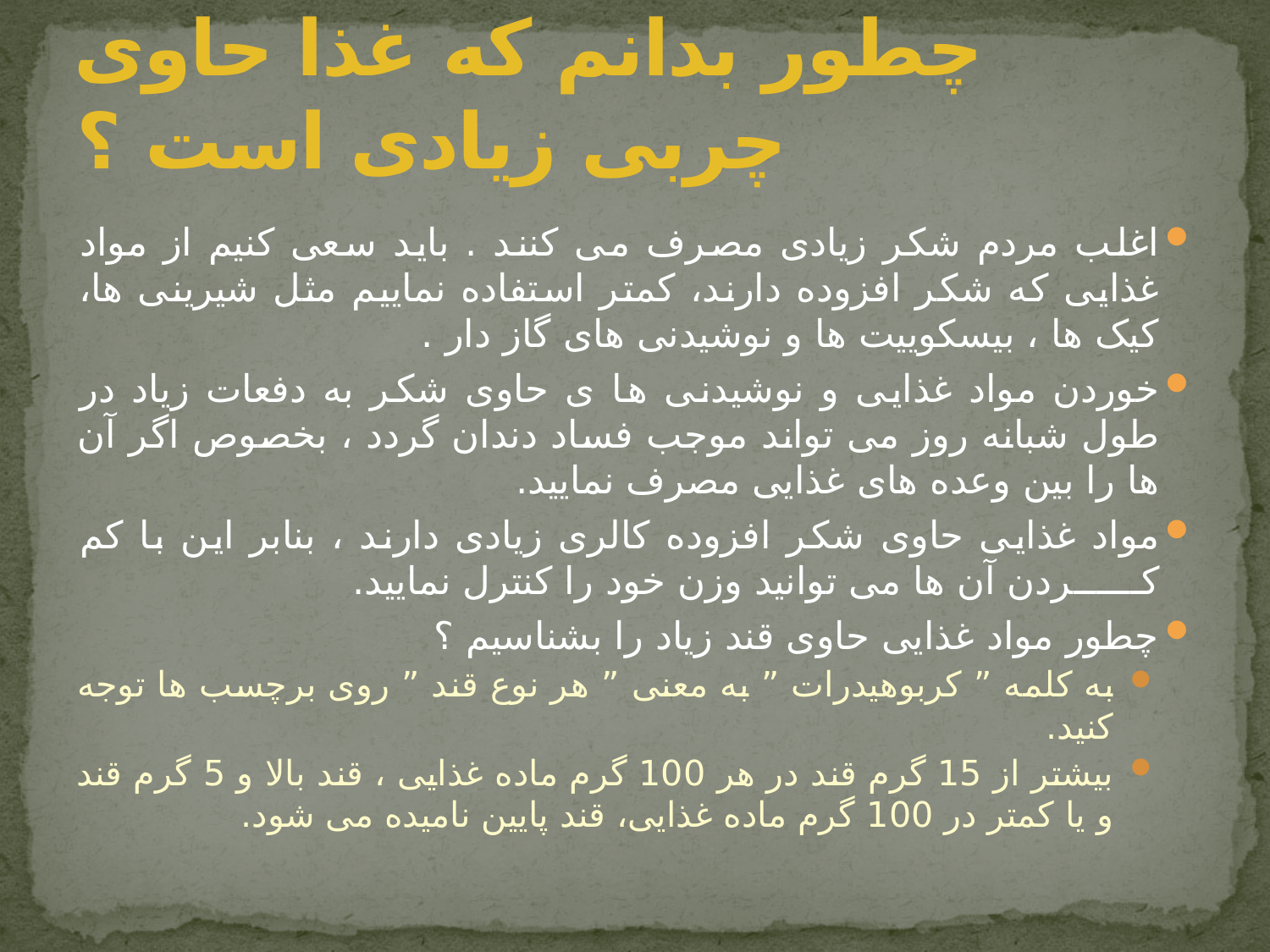

# چطور بدانم که غذا حاوی چربی زیادی است ؟
اغلب مردم شکر زیادی مصرف می کنند . باید سعی کنیم از مواد غذایی که شکر افزوده دارند، کمتر استفاده نماییم مثل شیرینی ها، کیک ها ، بیسکوییت ها و نوشیدنی های گاز دار .
خوردن مواد غذایی و نوشیدنی ها ی حاوی شکر به دفعات زیاد در طول شبانه روز می تواند موجب فساد دندان گردد ، بخصوص اگر آن ها را بین وعده های غذایی مصرف نمایید.
مواد غذایی حاوی شکر افزوده کالری زیادی دارند ، بنابر این با کم کــــــردن آن ها می توانید وزن خود را کنترل نمایید.
چطور مواد غذایی حاوی قند زیاد را بشناسیم ؟
به کلمه ” کربوهیدرات ” به معنی ” هر نوع قند ” روی برچسب ها توجه کنید.
بیشتر از 15 گرم قند در هر 100 گرم ماده غذایی ، قند بالا و 5 گرم قند و یا کمتر در 100 گرم ماده غذایی، قند پایین نامیده می شود.